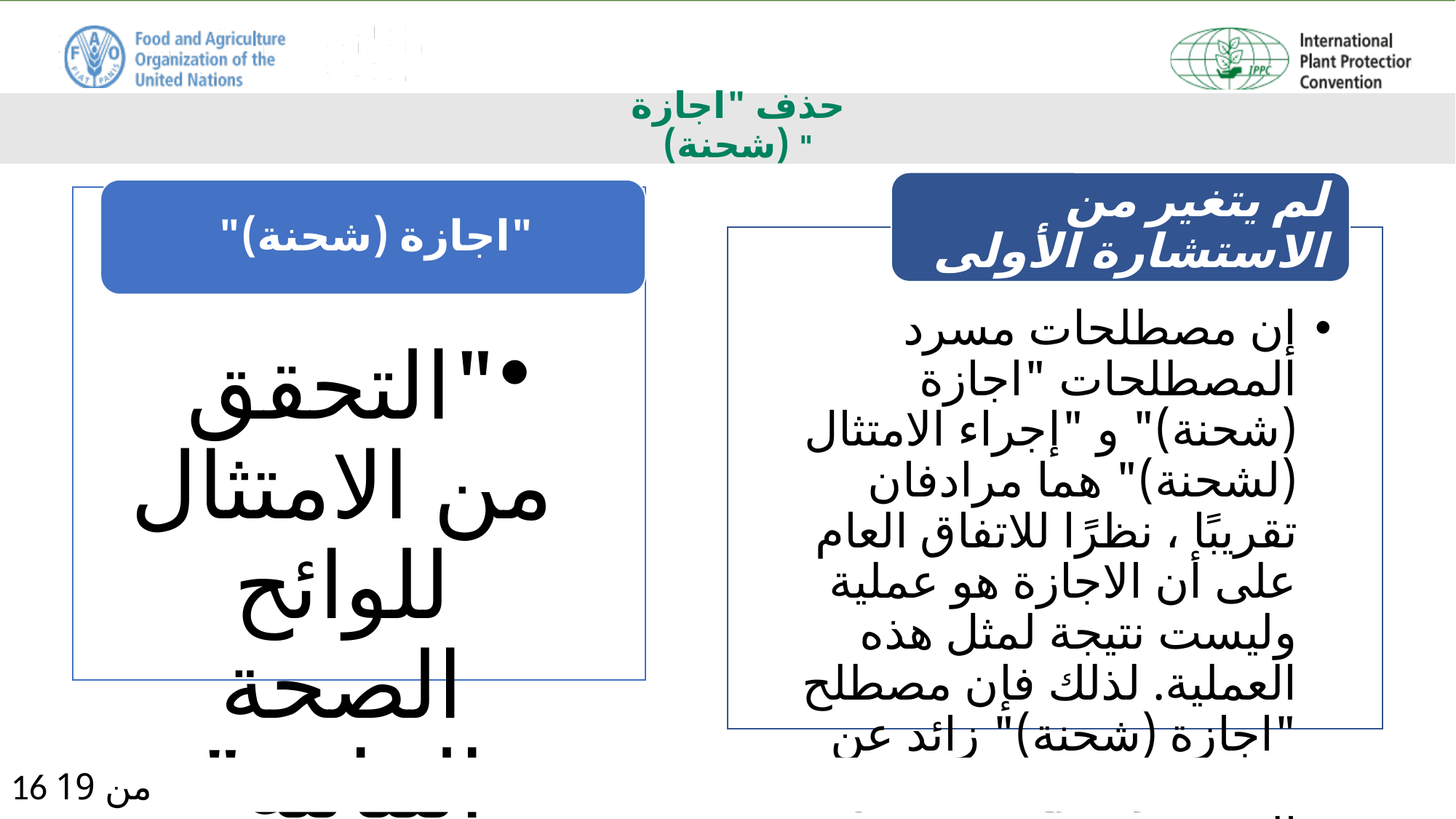

# حذف "اجازة (شحنة)"
"التحقق من الامتثال للوائح الصحة النباتية"
"اجازة (شحنة)"
إن مصطلحات مسرد المصطلحات "اجازة (شحنة)" و "إجراء الامتثال (لشحنة)" هما مرادفان تقريبًا ، نظرًا للاتفاق العام على أن الاجازة هو عملية وليست نتيجة لمثل هذه العملية. لذلك فإن مصطلح "اجازة (شحنة)" زائد عن الحاجة ويقترح حذفه من المسرد.
لم يتغير من الاستشارة الأولى
16 من 19